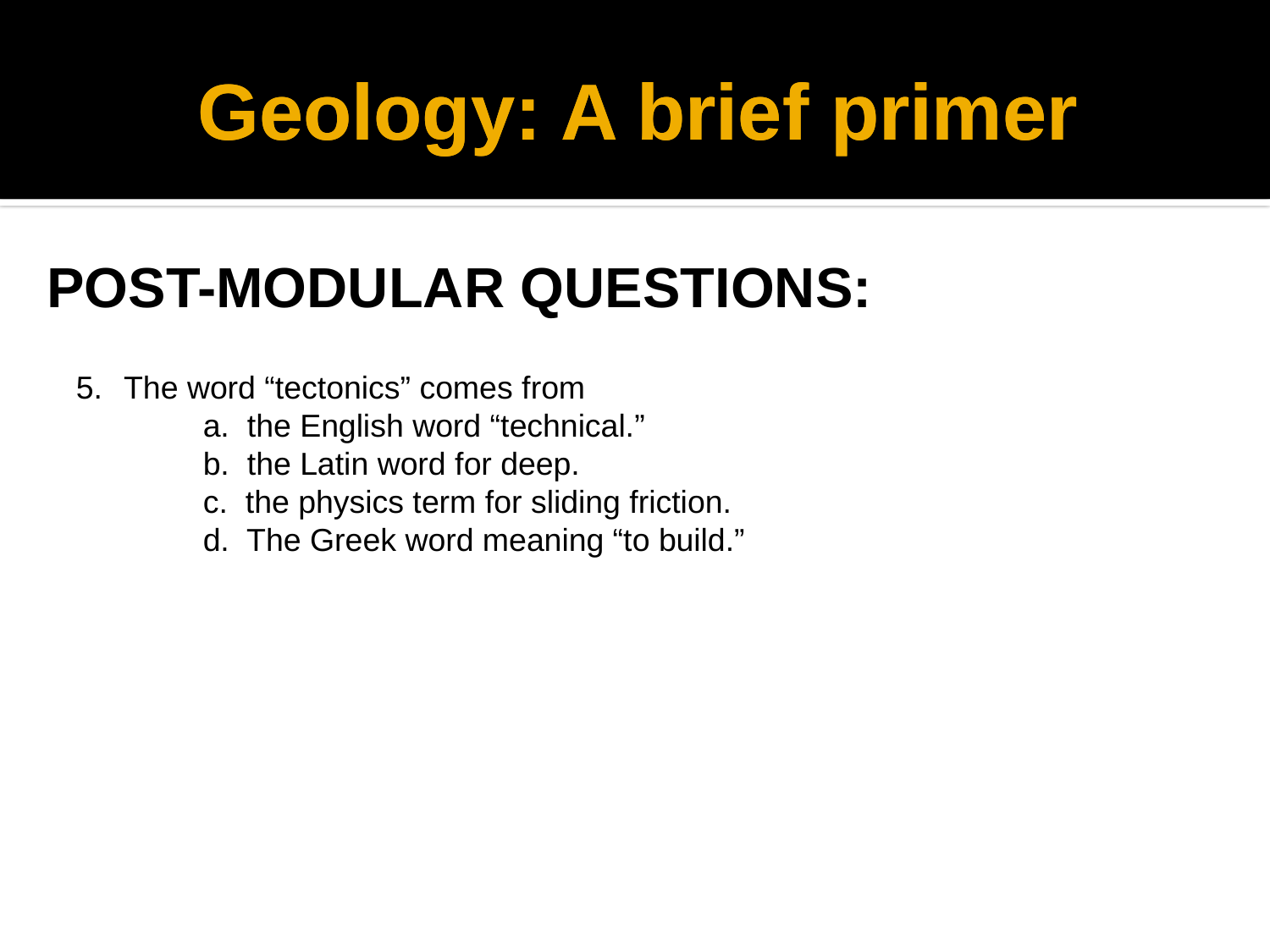

# Geology: A brief primer
Geology: A brief primer
POST-MODULAR QUESTIONS:
The word “tectonics” comes from
	a.  the English word “technical.”
	b.  the Latin word for deep.
	c.  the physics term for sliding friction.
	d.  The Greek word meaning “to build.”